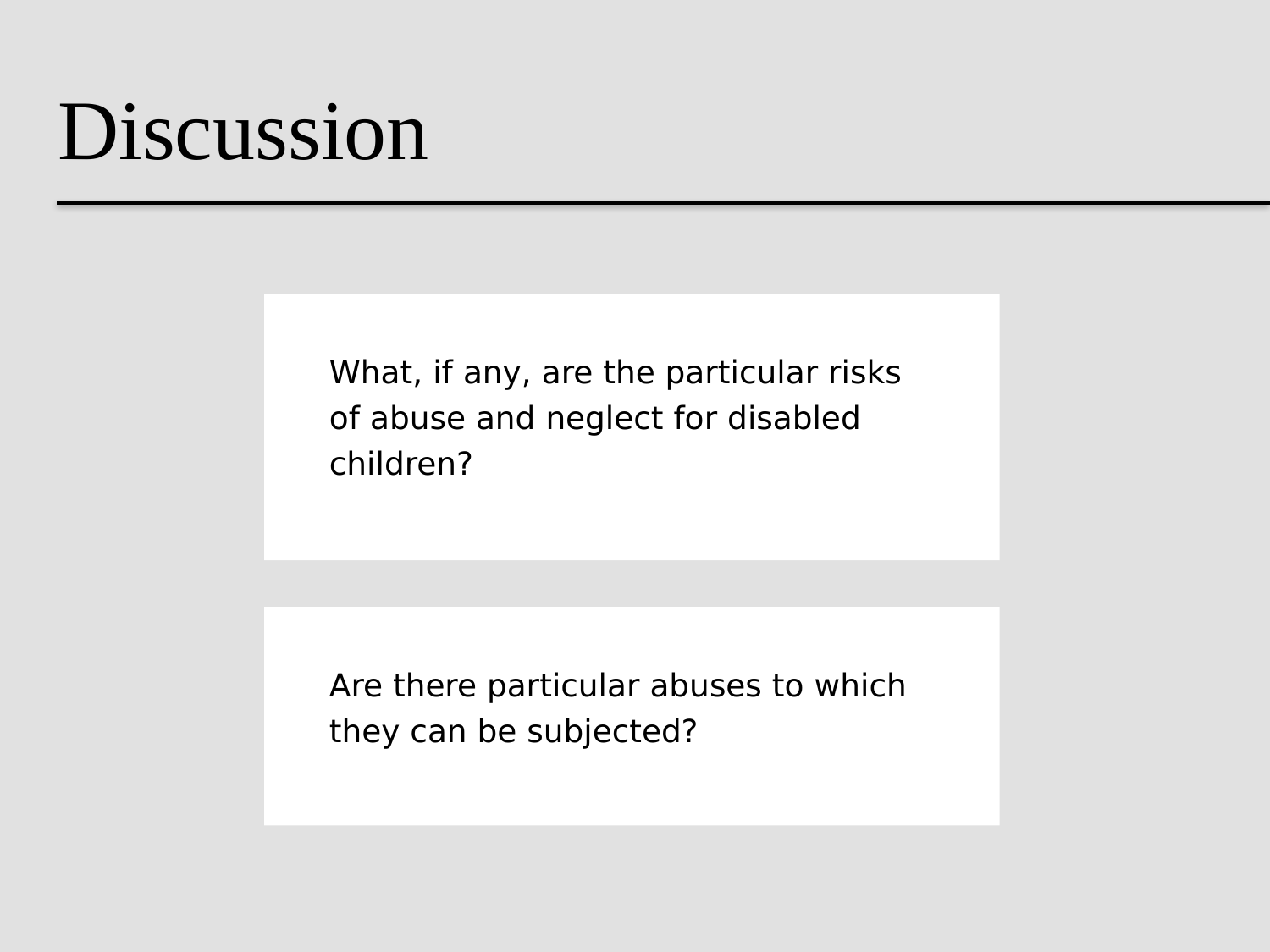

Discussion

What, if any, are the particular risks of abuse and neglect for disabled children?

Are there particular abuses to which they can be subjected?